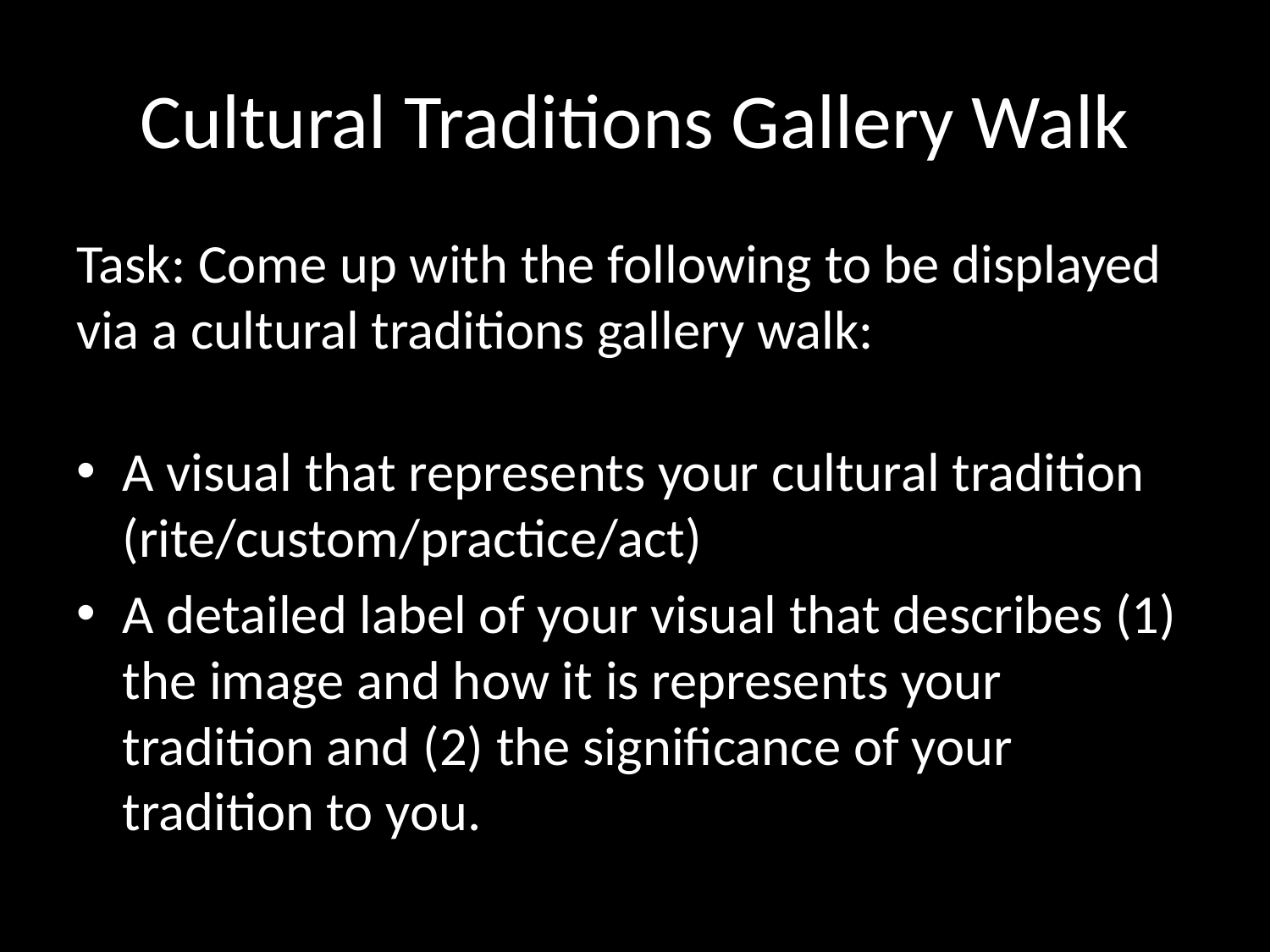

# Cultural Traditions Gallery Walk
Task: Come up with the following to be displayed via a cultural traditions gallery walk:
A visual that represents your cultural tradition (rite/custom/practice/act)
A detailed label of your visual that describes (1) the image and how it is represents your tradition and (2) the significance of your tradition to you.